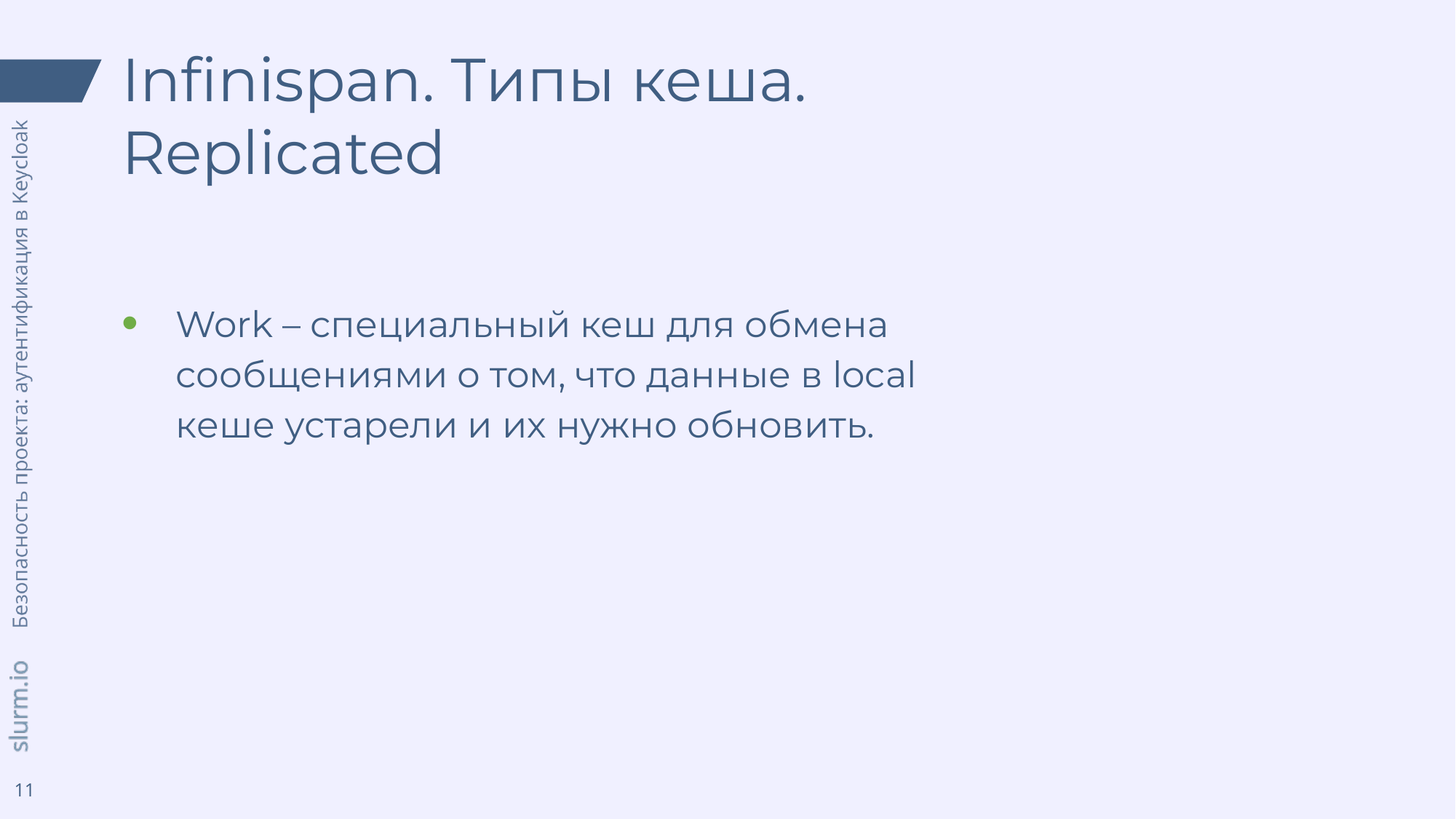

# Infinispan. Типы кеша. Replicated
Work – специальный кеш для обмена сообщениями о том, что данные в local кеше устарели и их нужно обновить.